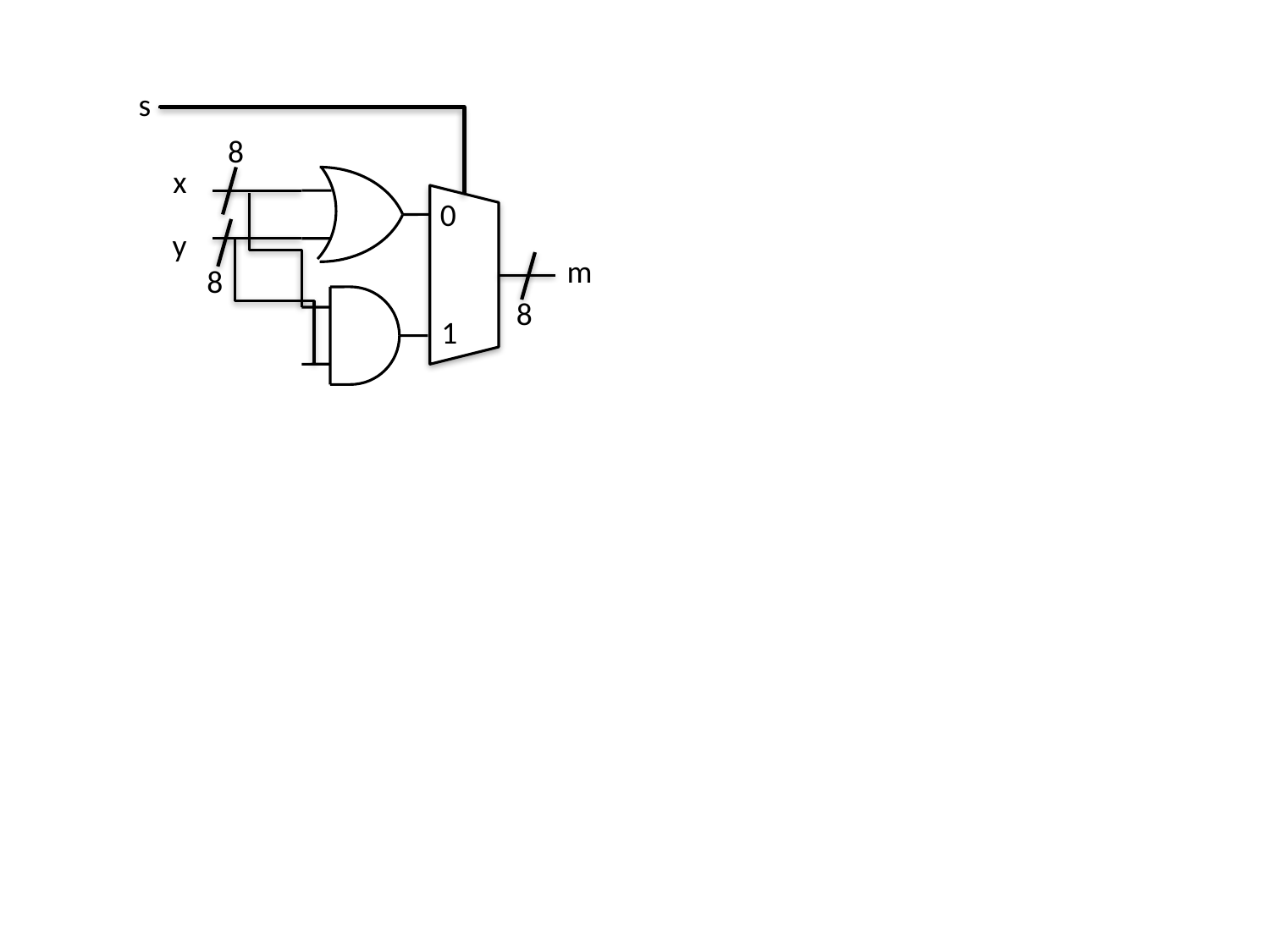

s
8
x

0
y
m
8
8
1